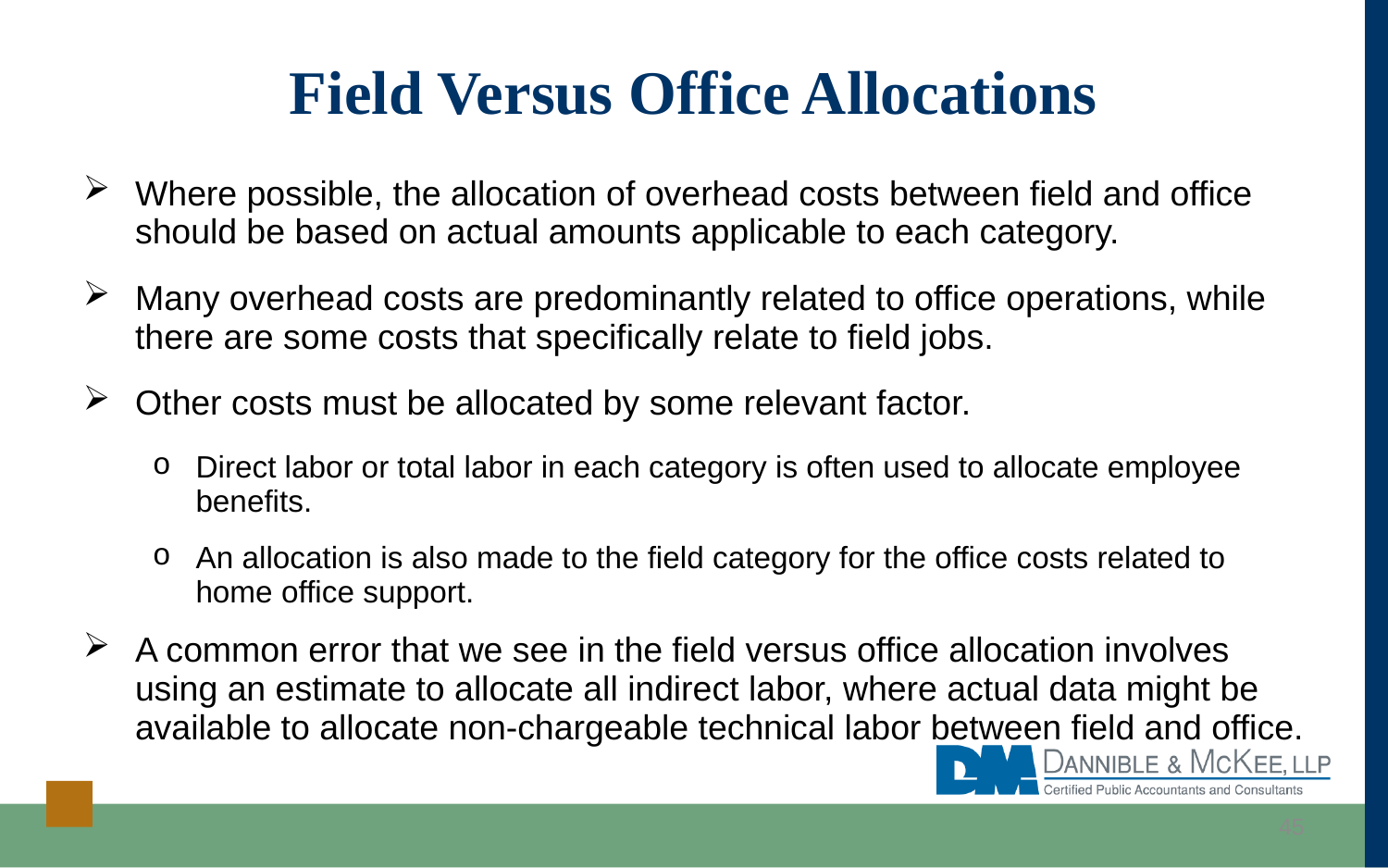

# Field Versus Office Allocations
Where possible, the allocation of overhead costs between field and office should be based on actual amounts applicable to each category.
Many overhead costs are predominantly related to office operations, while there are some costs that specifically relate to field jobs.
Other costs must be allocated by some relevant factor.
Direct labor or total labor in each category is often used to allocate employee benefits.
An allocation is also made to the field category for the office costs related to home office support.
A common error that we see in the field versus office allocation involves using an estimate to allocate all indirect labor, where actual data might be available to allocate non-chargeable technical labor between field and office.

45